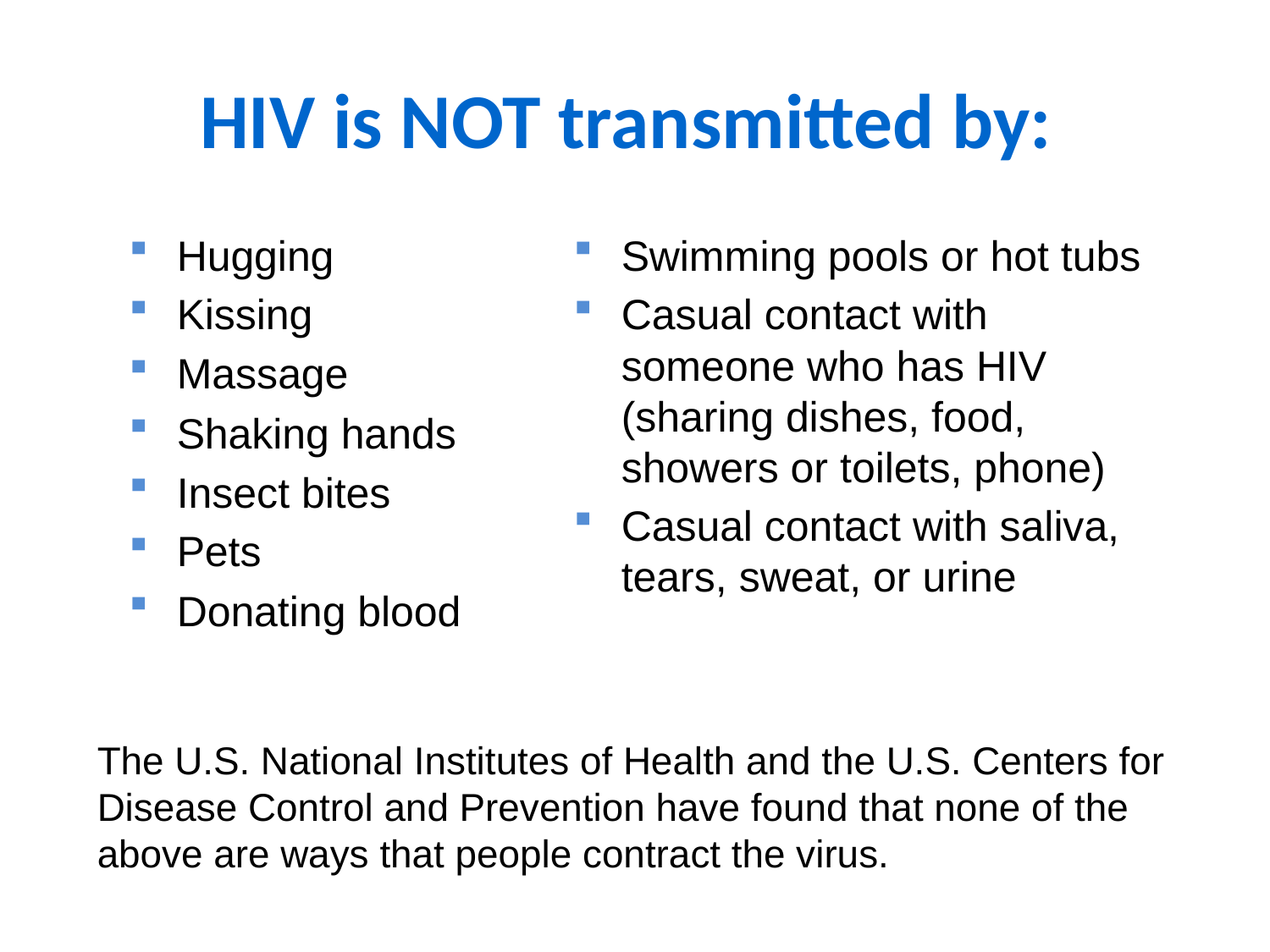

# HIV is NOT transmitted by:
Hugging
Kissing
Massage
Shaking hands
Insect bites
Pets
Donating blood

Swimming pools or hot tubs
Casual contact with someone who has HIV (sharing dishes, food, showers or toilets, phone)
Casual contact with saliva, tears, sweat, or urine

The U.S. National Institutes of Health and the U.S. Centers for Disease Control and Prevention have found that none of the above are ways that people contract the virus.